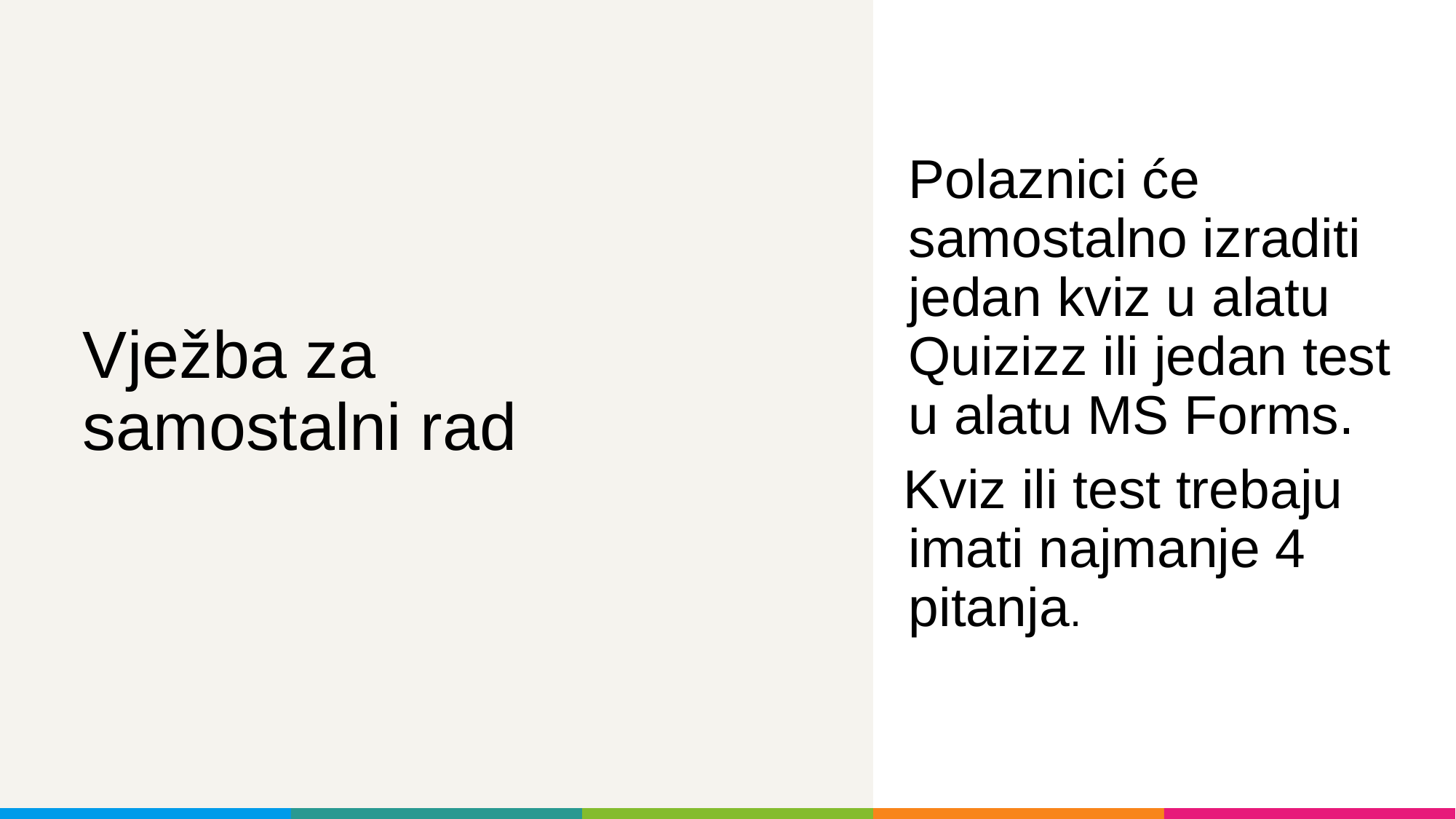

Polaznici će samostalno izraditi jedan kviz u alatu Quizizz ili jedan test u alatu MS Forms.
Kviz ili test trebaju imati najmanje 4 pitanja.
# Vježba za samostalni rad